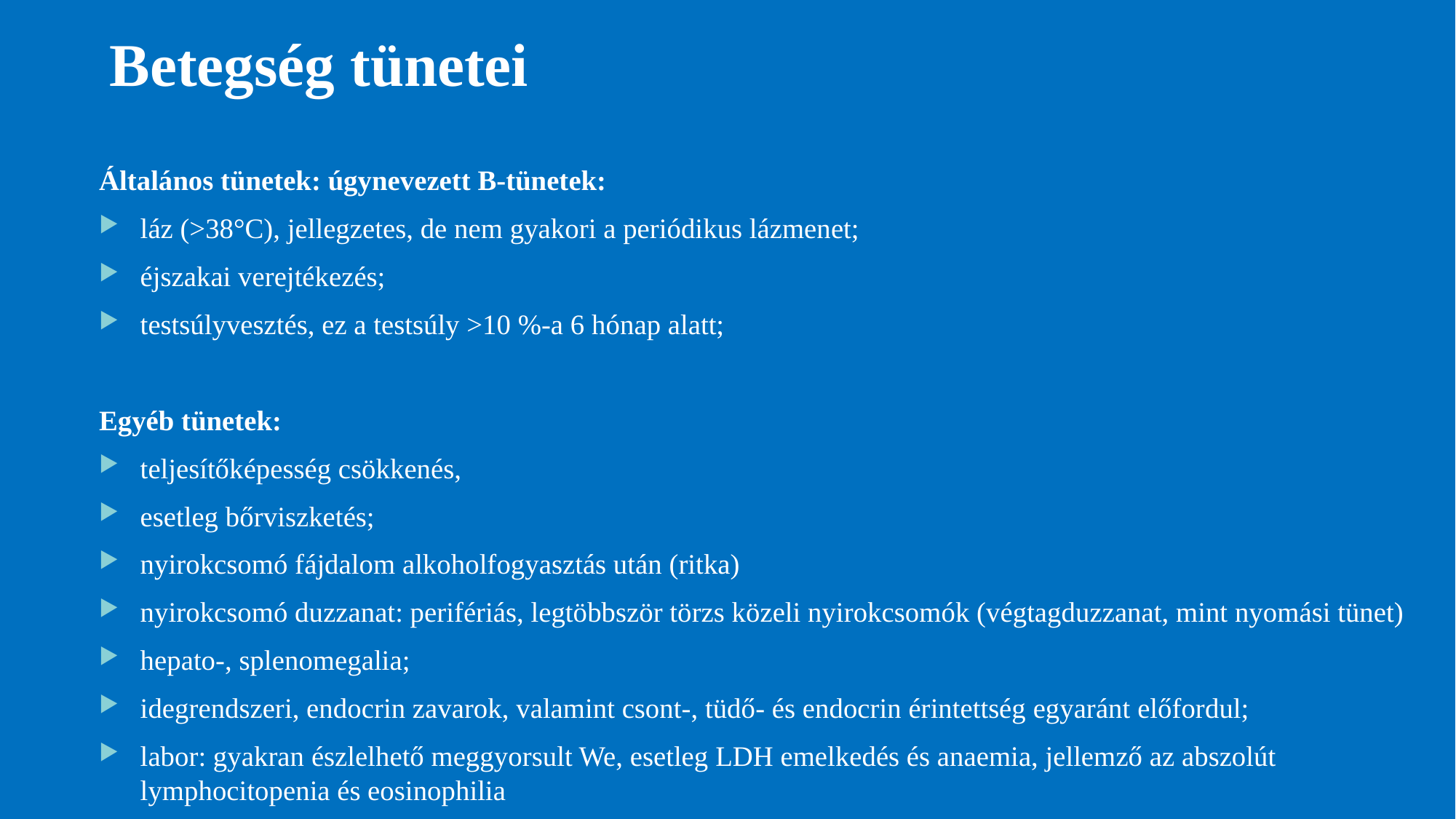

# Betegség tünetei
Általános tünetek: úgynevezett B-tünetek:
láz (>38°C), jellegzetes, de nem gyakori a periódikus lázmenet;
éjszakai verejtékezés;
testsúlyvesztés, ez a testsúly >10 %-a 6 hónap alatt;

Egyéb tünetek:
teljesítőképesség csökkenés,
esetleg bőrviszketés;
nyirokcsomó fájdalom alkoholfogyasztás után (ritka)
nyirokcsomó duzzanat: perifériás, legtöbbször törzs közeli nyirokcsomók (végtagduzzanat, mint nyomási tünet)
hepato-, splenomegalia;
idegrendszeri, endocrin zavarok, valamint csont-, tüdő- és endocrin érintettség egyaránt előfordul;
labor: gyakran észlelhető meggyorsult We, esetleg LDH emelkedés és anaemia, jellemző az abszolút lymphocitopenia és eosinophilia